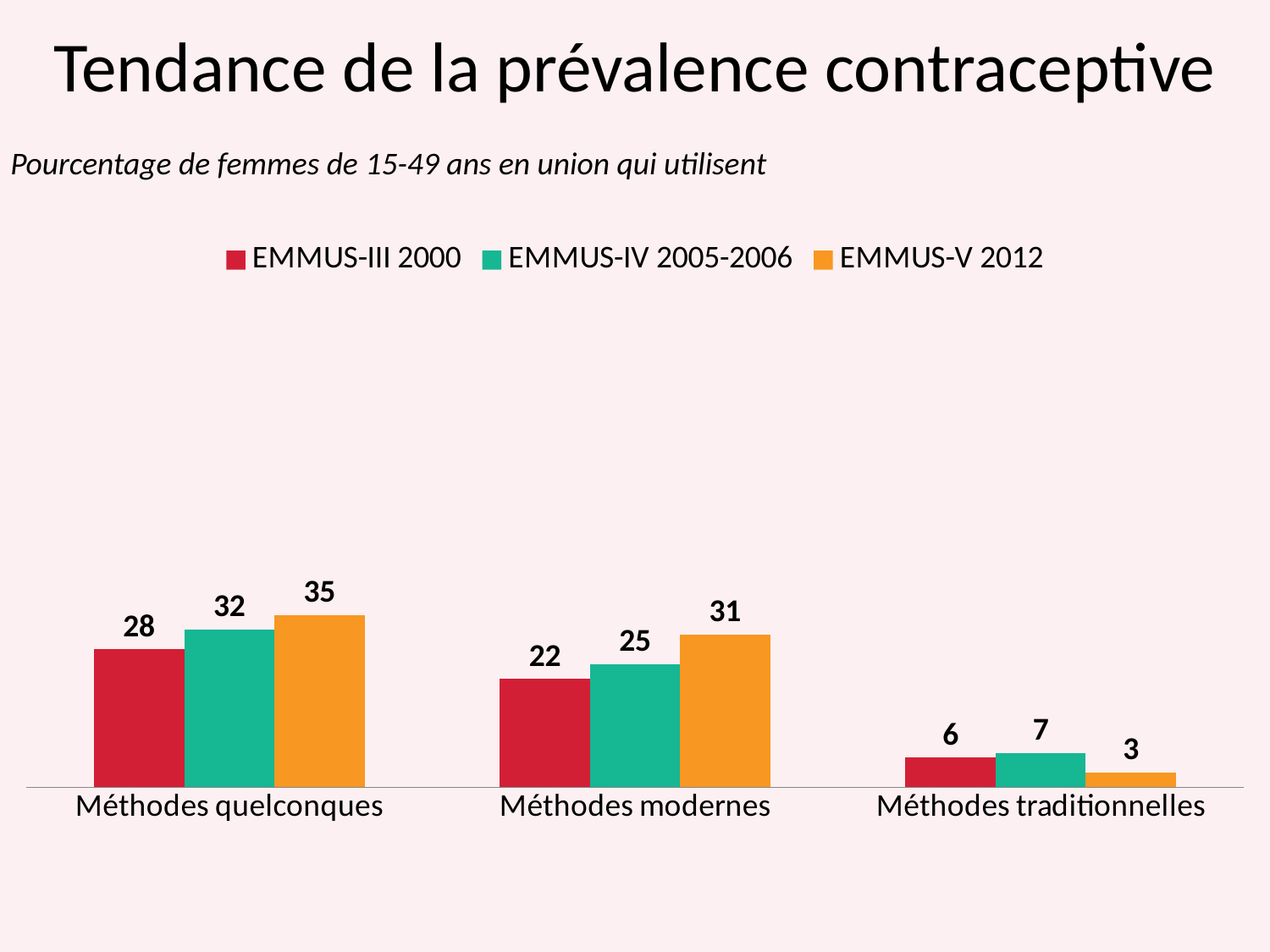

# Tendance de la prévalence contraceptive
Pourcentage de femmes de 15-49 ans en union qui utilisent

### Chart

| Category | EMMUS-III 2000 | EMMUS-IV 2005-2006 | EMMUS-V 2012 |
|---|---|---|---|
| Méthodes quelconques | 28.0 | 32.0 | 35.0 |
| Méthodes modernes | 22.0 | 25.0 | 31.0 |
| Méthodes traditionnelles | 6.0 | 7.0 | 3.0 |